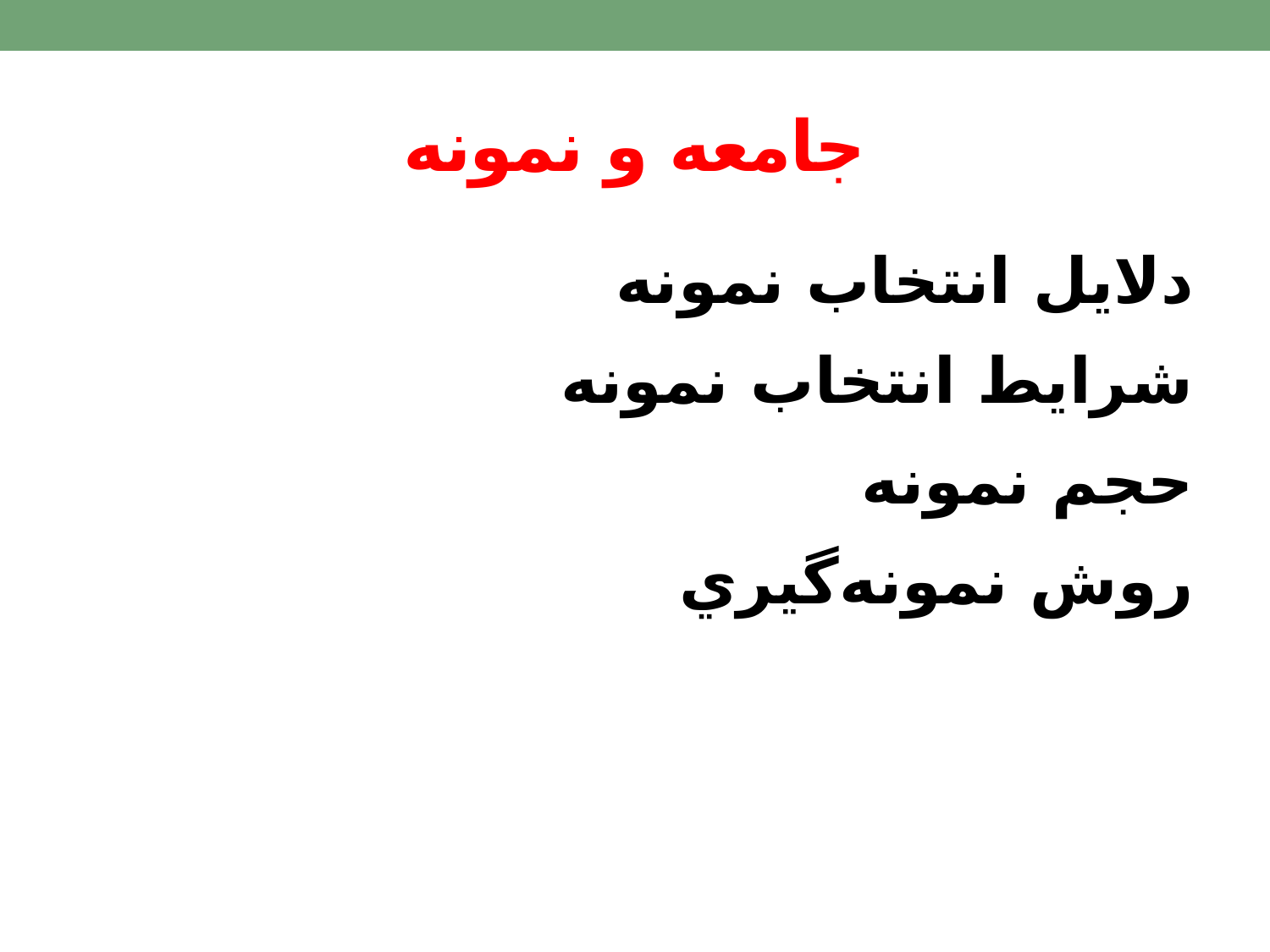

# جامعه و نمونه
دلايل انتخاب نمونه
شرايط انتخاب نمونه
حجم نمونه
روش نمونه‌گيري